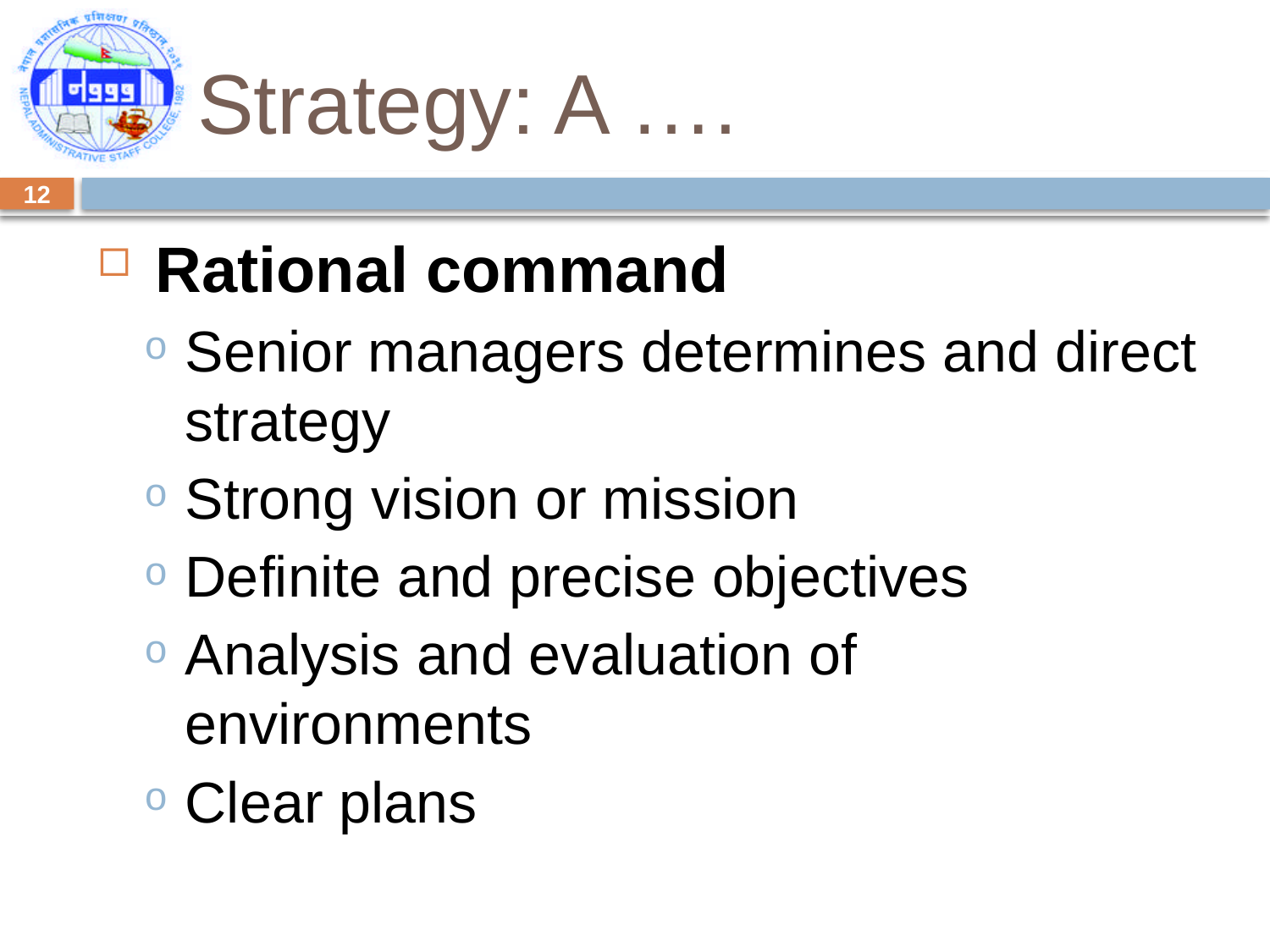

# Strategy: A ….
12
Rational command
Senior managers determines and direct strategy
Strong vision or mission
Definite and precise objectives
Analysis and evaluation of environments
Clear plans